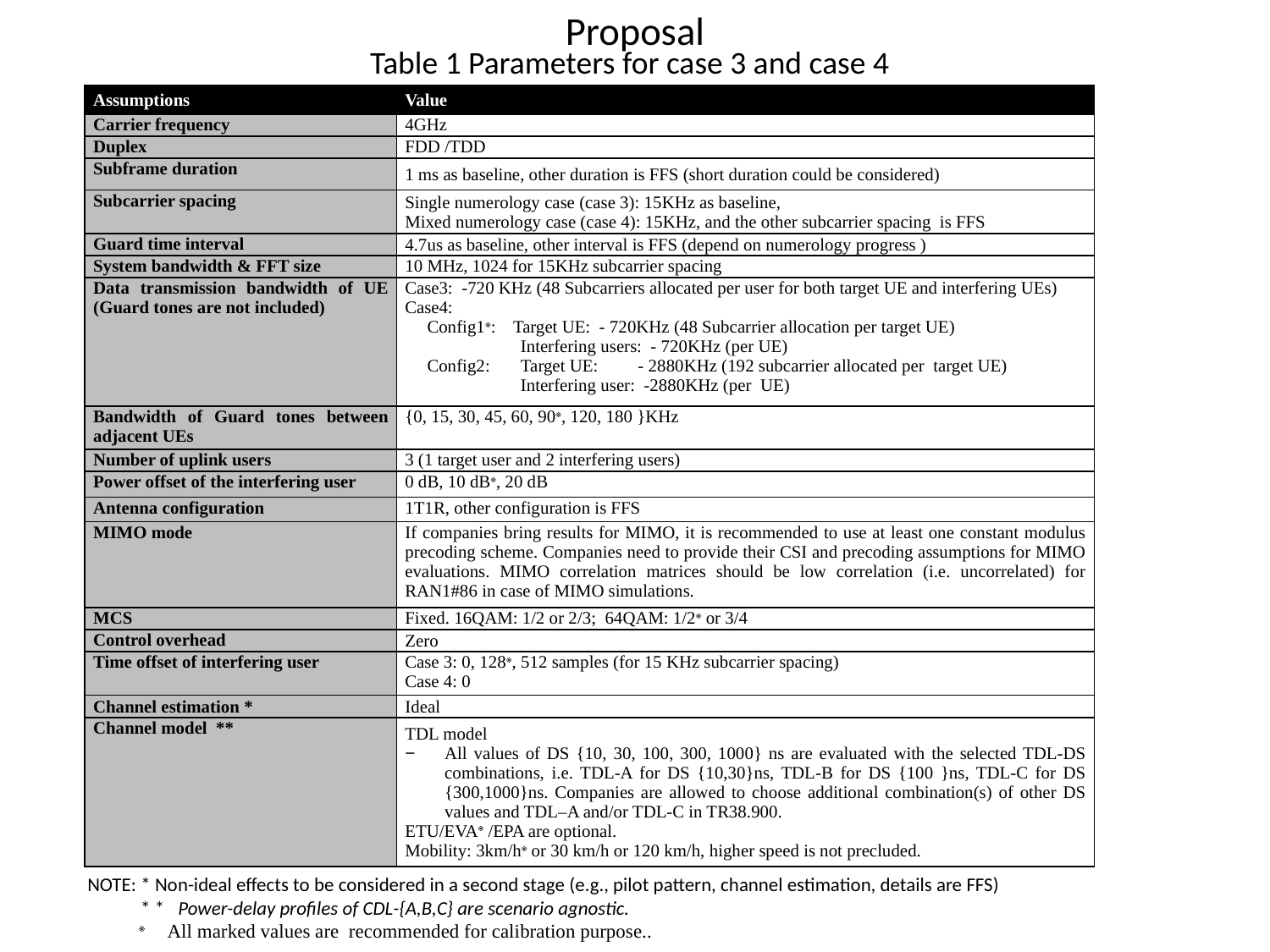

# Proposal
Table 1 Parameters for case 3 and case 4
| Assumptions | Value |
| --- | --- |
| Carrier frequency | 4GHz |
| Duplex | FDD /TDD |
| Subframe duration | 1 ms as baseline, other duration is FFS (short duration could be considered) |
| Subcarrier spacing | Single numerology case (case 3): 15KHz as baseline, Mixed numerology case (case 4): 15KHz, and the other subcarrier spacing is FFS |
| Guard time interval | 4.7us as baseline, other interval is FFS (depend on numerology progress ) |
| System bandwidth & FFT size | 10 MHz, 1024 for 15KHz subcarrier spacing |
| Data transmission bandwidth of UE (Guard tones are not included) | Case3: -720 KHz (48 Subcarriers allocated per user for both target UE and interfering UEs) Case4: Config1※: Target UE: - 720KHz (48 Subcarrier allocation per target UE) Interfering users: - 720KHz (per UE) Config2: Target UE: - 2880KHz (192 subcarrier allocated per target UE) Interfering user: -2880KHz (per UE) |
| Bandwidth of Guard tones between adjacent UEs | {0, 15, 30, 45, 60, 90※, 120, 180 }KHz |
| Number of uplink users | 3 (1 target user and 2 interfering users) |
| Power offset of the interfering user | 0 dB, 10 dB※, 20 dB |
| Antenna configuration | 1T1R, other configuration is FFS |
| MIMO mode | If companies bring results for MIMO, it is recommended to use at least one constant modulus precoding scheme. Companies need to provide their CSI and precoding assumptions for MIMO evaluations. MIMO correlation matrices should be low correlation (i.e. uncorrelated) for RAN1#86 in case of MIMO simulations. |
| MCS | Fixed. 16QAM: 1/2 or 2/3; 64QAM: 1/2※ or 3/4 |
| Control overhead | Zero |
| Time offset of interfering user | Case 3: 0, 128※, 512 samples (for 15 KHz subcarrier spacing) Case 4: 0 |
| Channel estimation \* | Ideal |
| Channel model \*\* | TDL model All values of DS {10, 30, 100, 300, 1000} ns are evaluated with the selected TDL-DS combinations, i.e. TDL-A for DS {10,30}ns, TDL-B for DS {100 }ns, TDL-C for DS {300,1000}ns. Companies are allowed to choose additional combination(s) of other DS values and TDL–A and/or TDL-C in TR38.900. ETU/EVA※ /EPA are optional. Mobility: 3km/h※ or 30 km/h or 120 km/h, higher speed is not precluded. |
NOTE: * Non-ideal effects to be considered in a second stage (e.g., pilot pattern, channel estimation, details are FFS)
            * *   Power-delay profiles of CDL-{A,B,C} are scenario agnostic.
           ※     All marked values are  recommended for calibration purpose..